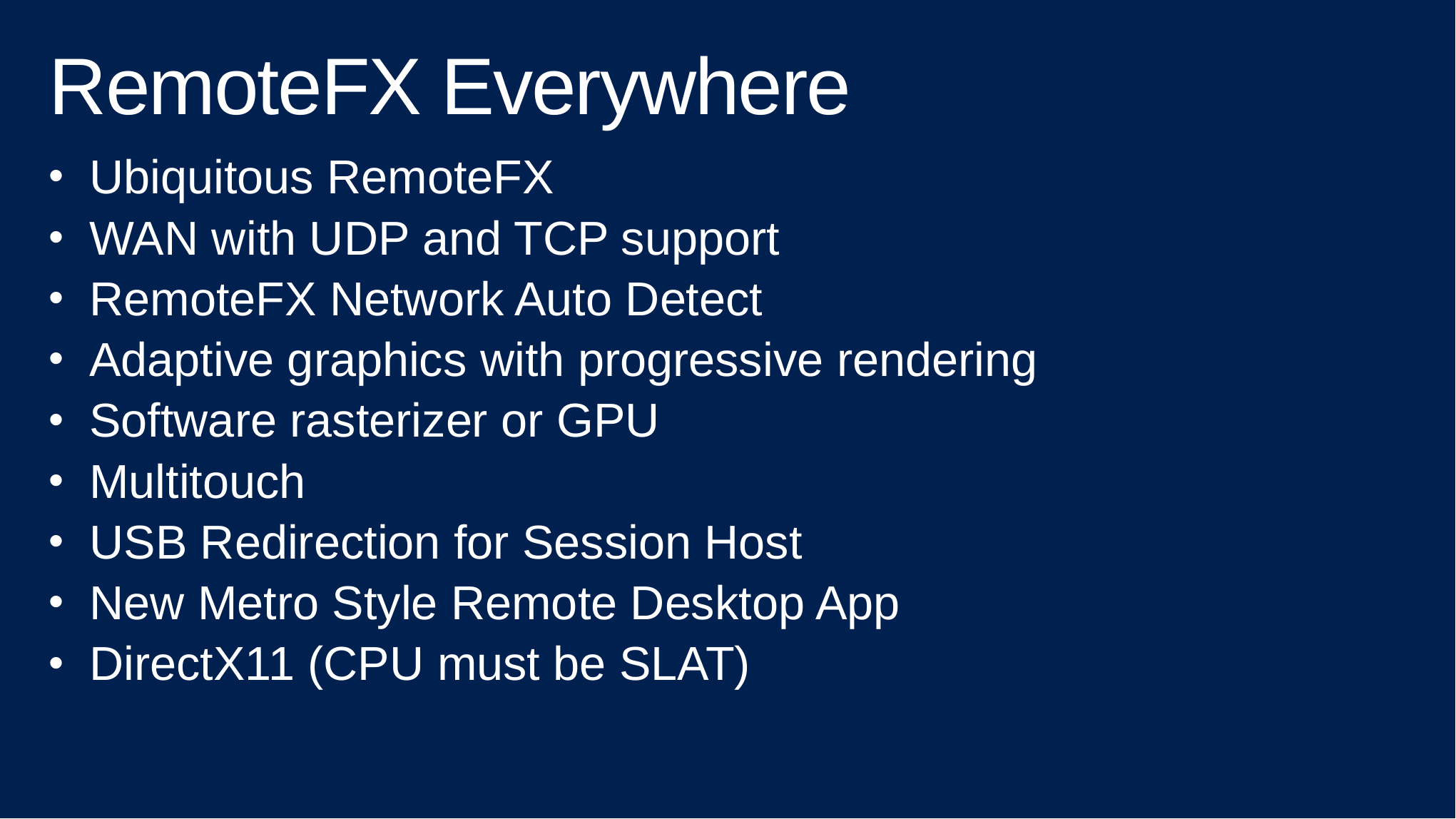

# RemoteFX Everywhere
Ubiquitous RemoteFX
WAN with UDP and TCP support
RemoteFX Network Auto Detect
Adaptive graphics with progressive rendering
Software rasterizer or GPU
Multitouch
USB Redirection for Session Host
New Metro Style Remote Desktop App
DirectX11 (CPU must be SLAT)